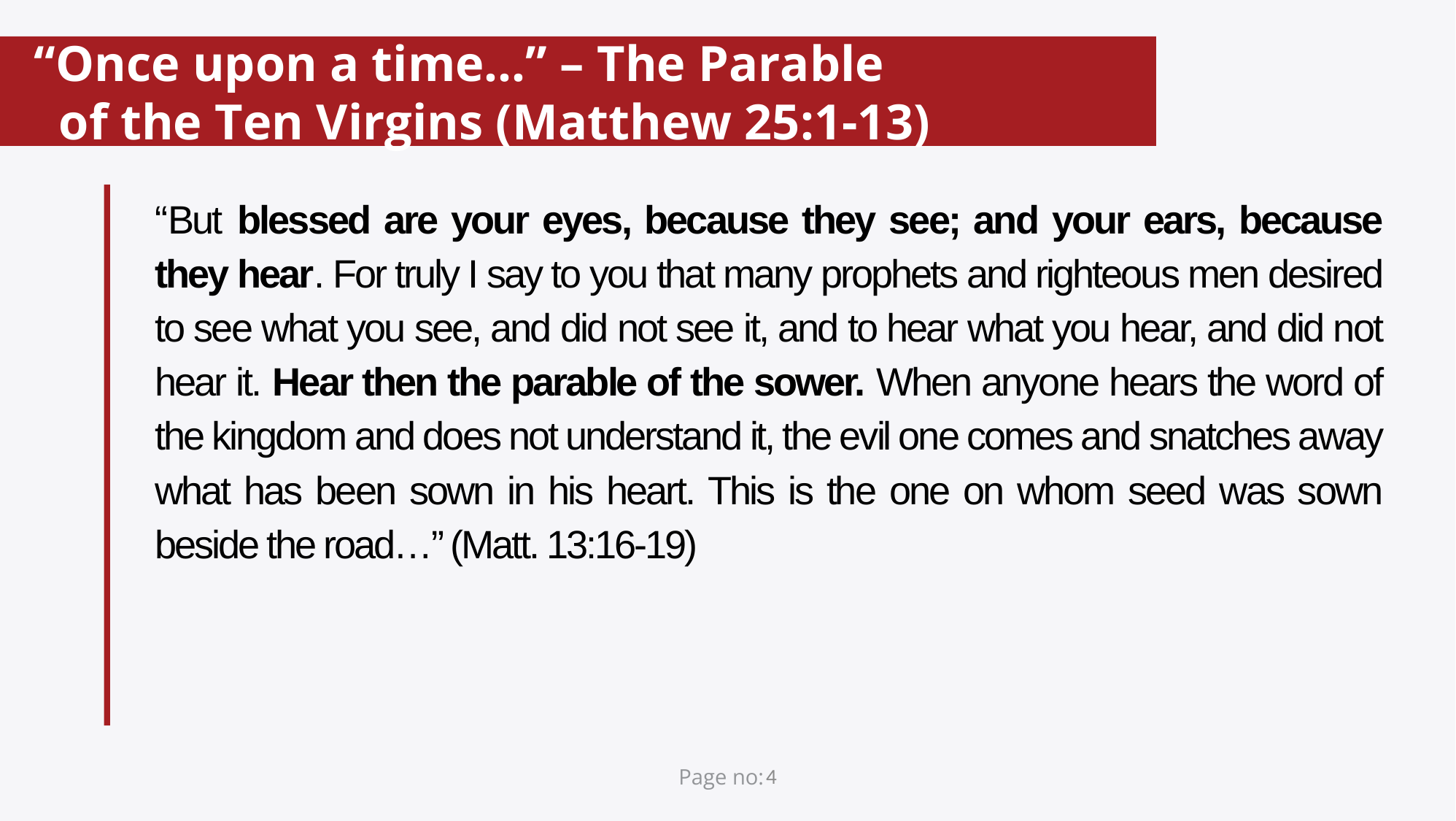

# “Once upon a time…” – The Parable of the Ten Virgins (Matthew 25:1-13)
“But blessed are your eyes, because they see; and your ears, because they hear. For truly I say to you that many prophets and righteous men desired to see what you see, and did not see it, and to hear what you hear, and did not hear it. Hear then the parable of the sower. When anyone hears the word of the kingdom and does not understand it, the evil one comes and snatches away what has been sown in his heart. This is the one on whom seed was sown beside the road…” (Matt. 13:16-19)